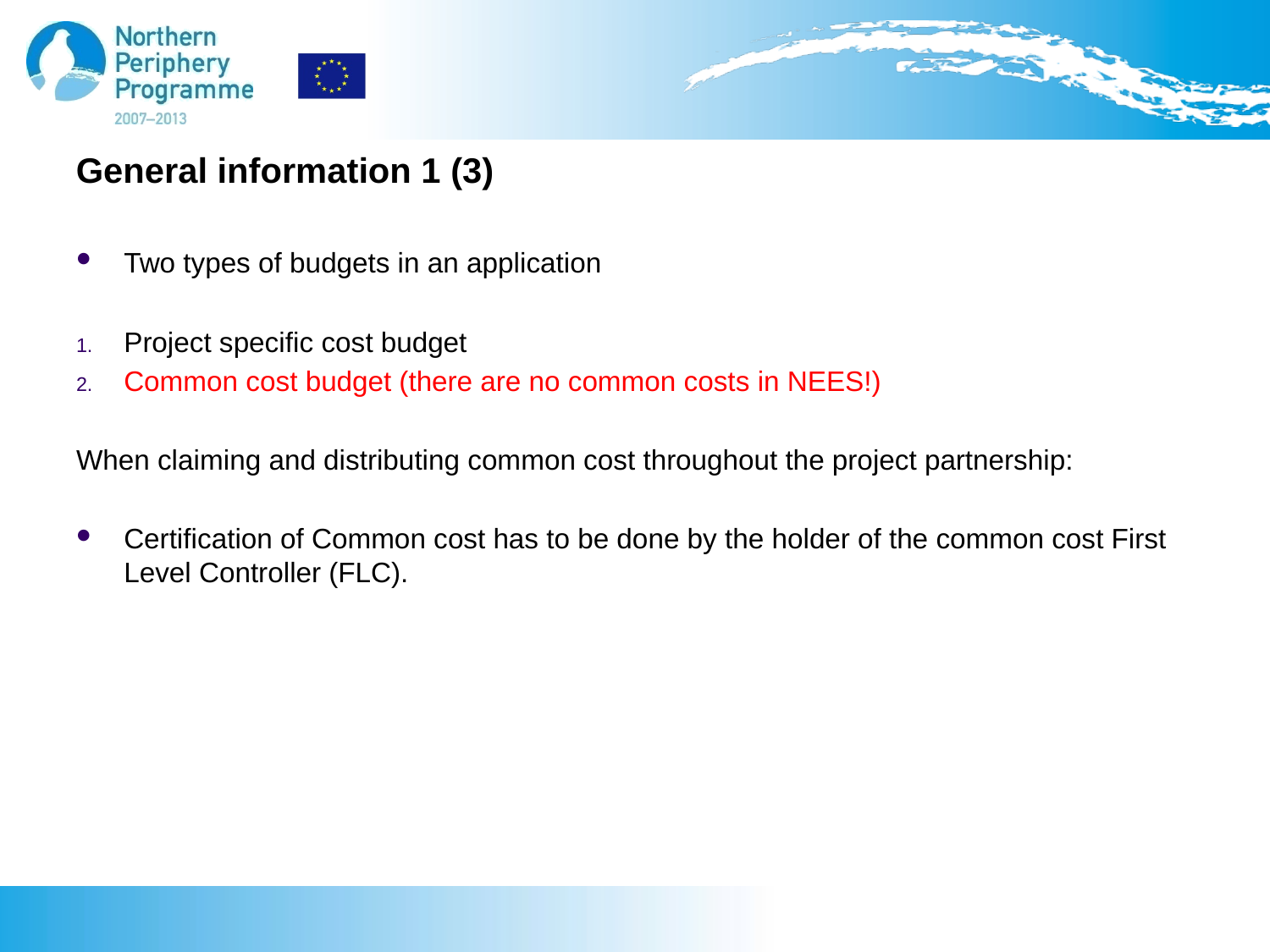

General information 1 (3)
Two types of budgets in an application

Project specific cost budget
Common cost budget (there are no common costs in NEES!)

When claiming and distributing common cost throughout the project partnership:

Certification of Common cost has to be done by the holder of the common cost First Level Controller (FLC).